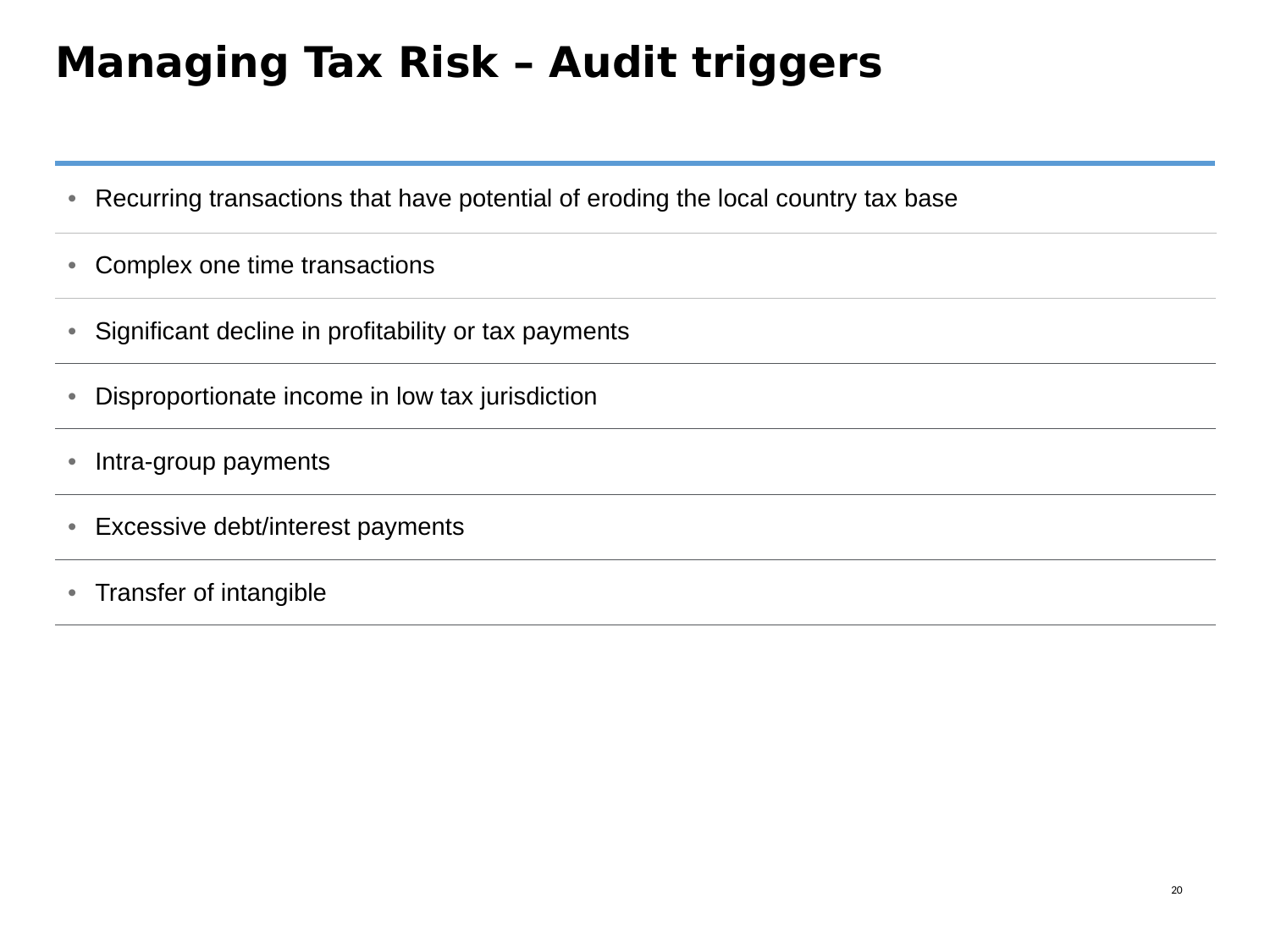

# Managing Tax Risk – Audit triggers
| Recurring transactions that have potential of eroding the local country tax base |
| --- |
| Complex one time transactions |
| Significant decline in profitability or tax payments |
| Disproportionate income in low tax jurisdiction |
| Intra-group payments |
| Excessive debt/interest payments |
| Transfer of intangible |